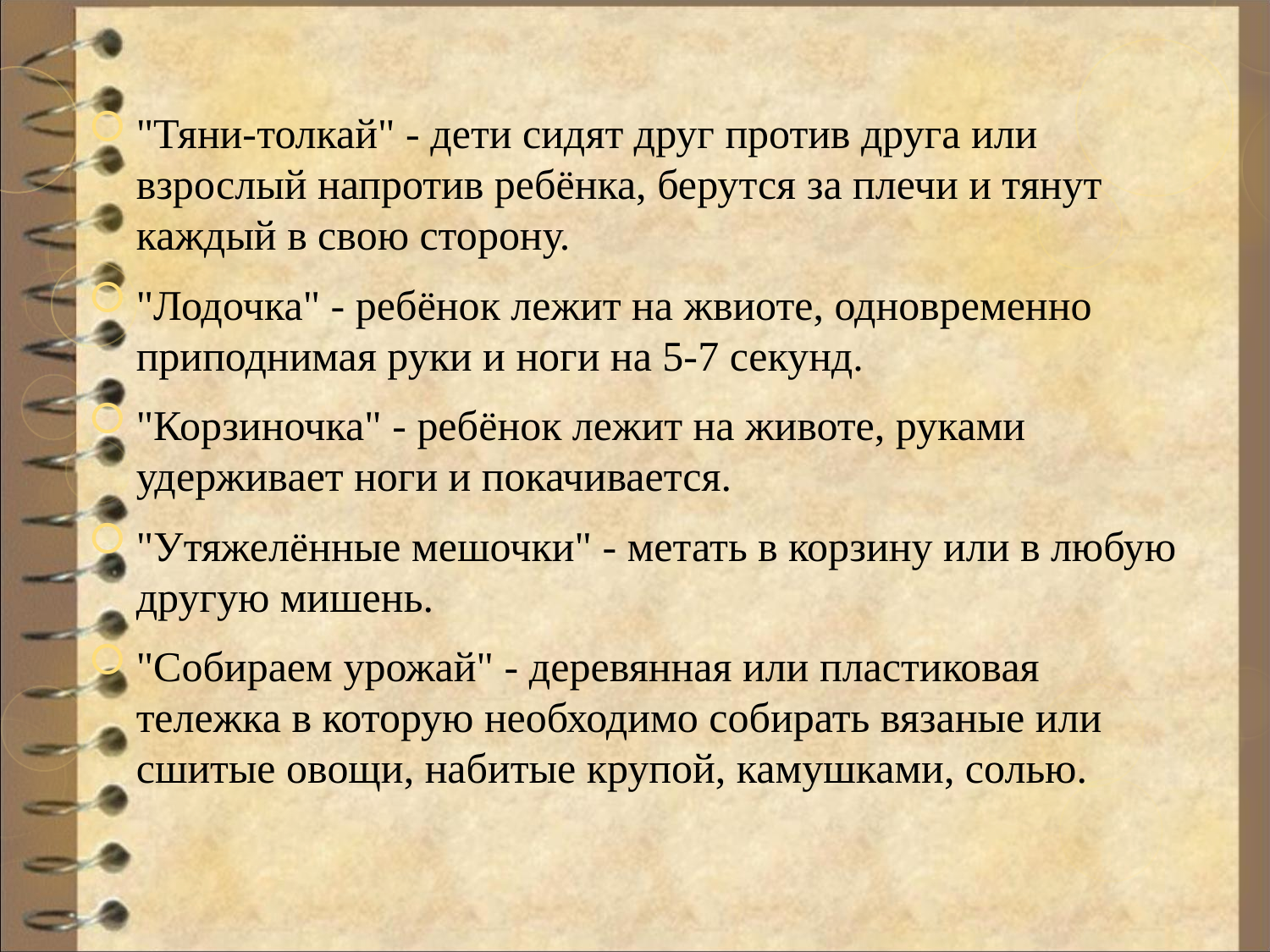

"Тяни-толкай" - дети сидят друг против друга или взрослый напротив ребёнка, берутся за плечи и тянут каждый в свою сторону.
"Лодочка" - ребёнок лежит на жвиоте, одновременно приподнимая руки и ноги на 5-7 секунд.
"Корзиночка" - ребёнок лежит на животе, руками удерживает ноги и покачивается.
"Утяжелённые мешочки" - метать в корзину или в любую другую мишень.
"Собираем урожай" - деревянная или пластиковая  тележка в которую необходимо собирать вязаные или сшитые овощи, набитые крупой, камушками, солью.